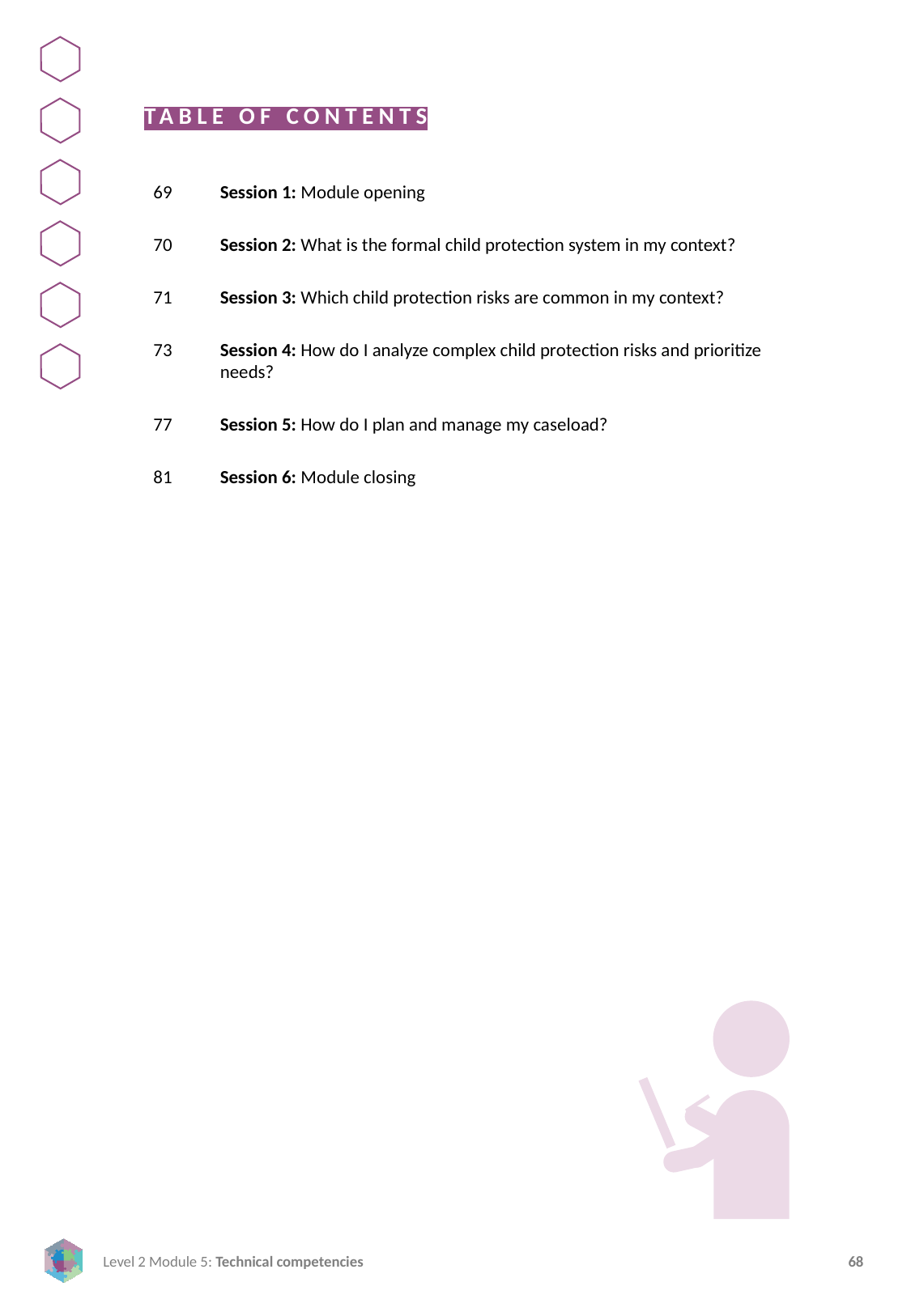

TABLE OF CONTENTS

69
70
71
73
77
81
Session 1: Module opening
Session 2: What is the formal child protection system in my context?
Session 3: Which child protection risks are common in my context?
Session 4: How do I analyze complex child protection risks and prioritize needs?
Session 5: How do I plan and manage my caseload?
Session 6: Module closing